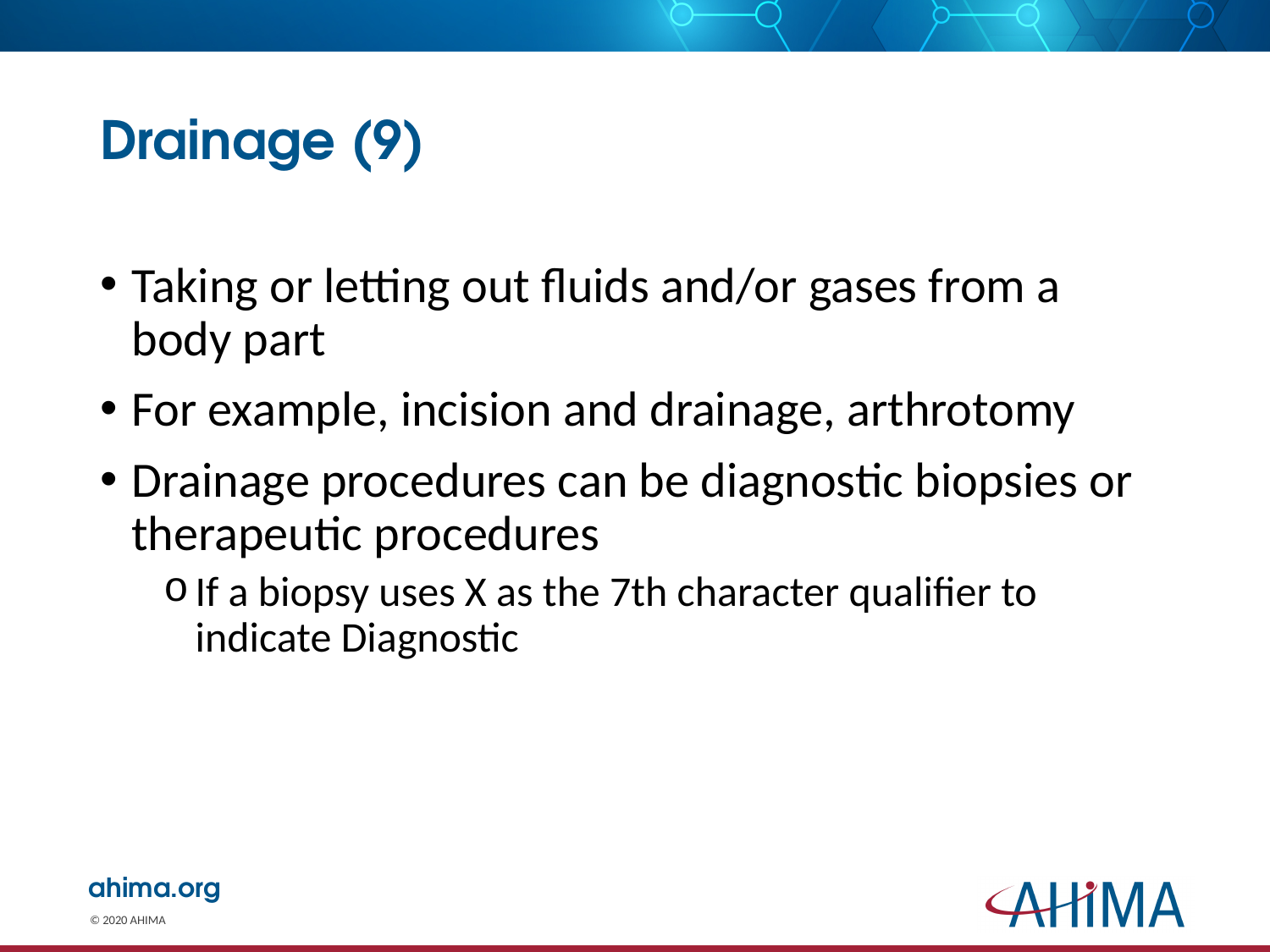

# Drainage (9)
Taking or letting out fluids and/or gases from a body part
For example, incision and drainage, arthrotomy
Drainage procedures can be diagnostic biopsies or therapeutic procedures
If a biopsy uses X as the 7th character qualifier to indicate Diagnostic